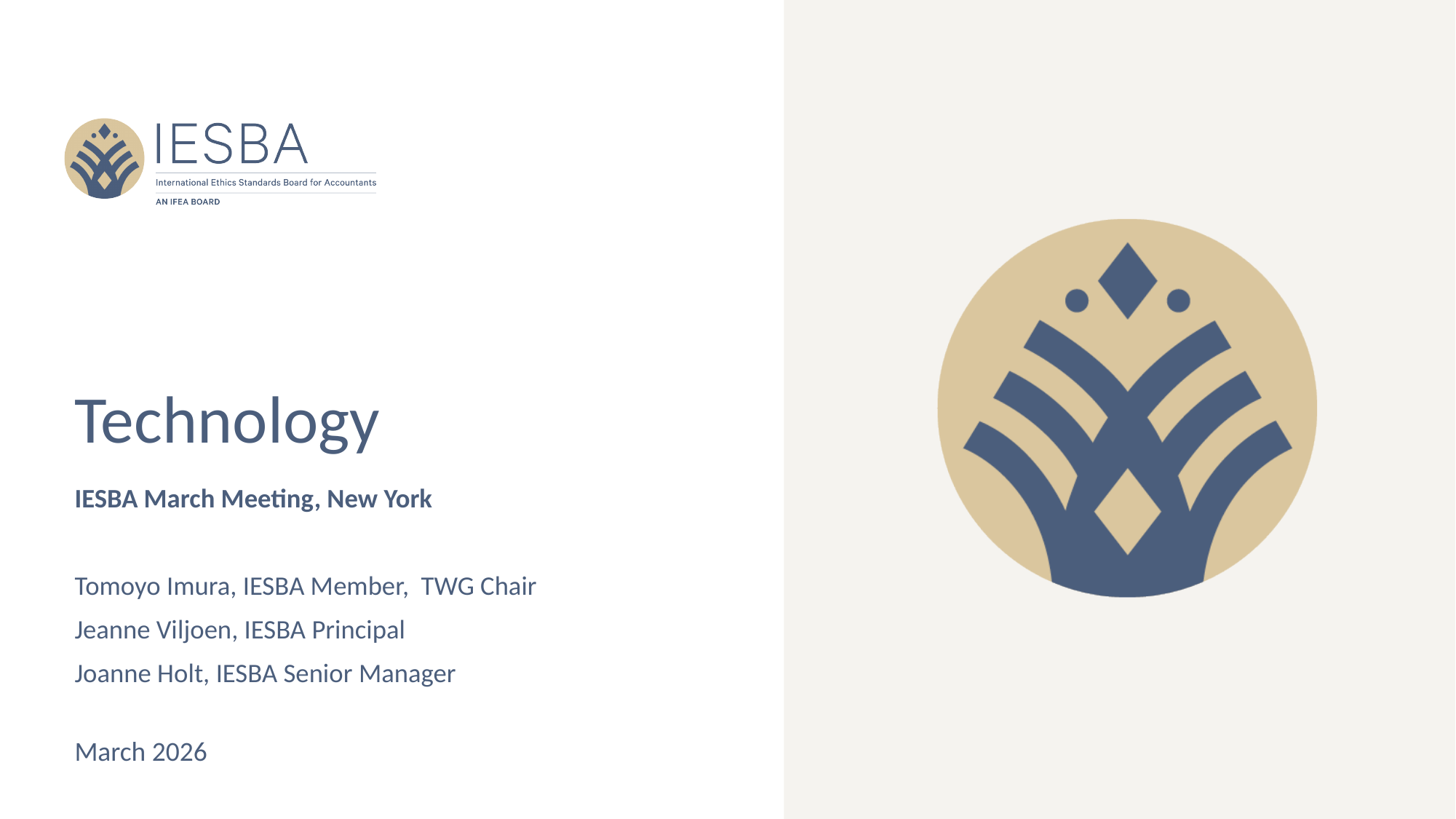

# Technology
IESBA March Meeting, New York

Tomoyo Imura, IESBA Member,  TWG Chair
Jeanne Viljoen, IESBA Principal
Joanne Holt, IESBA Senior Manager

March 2026